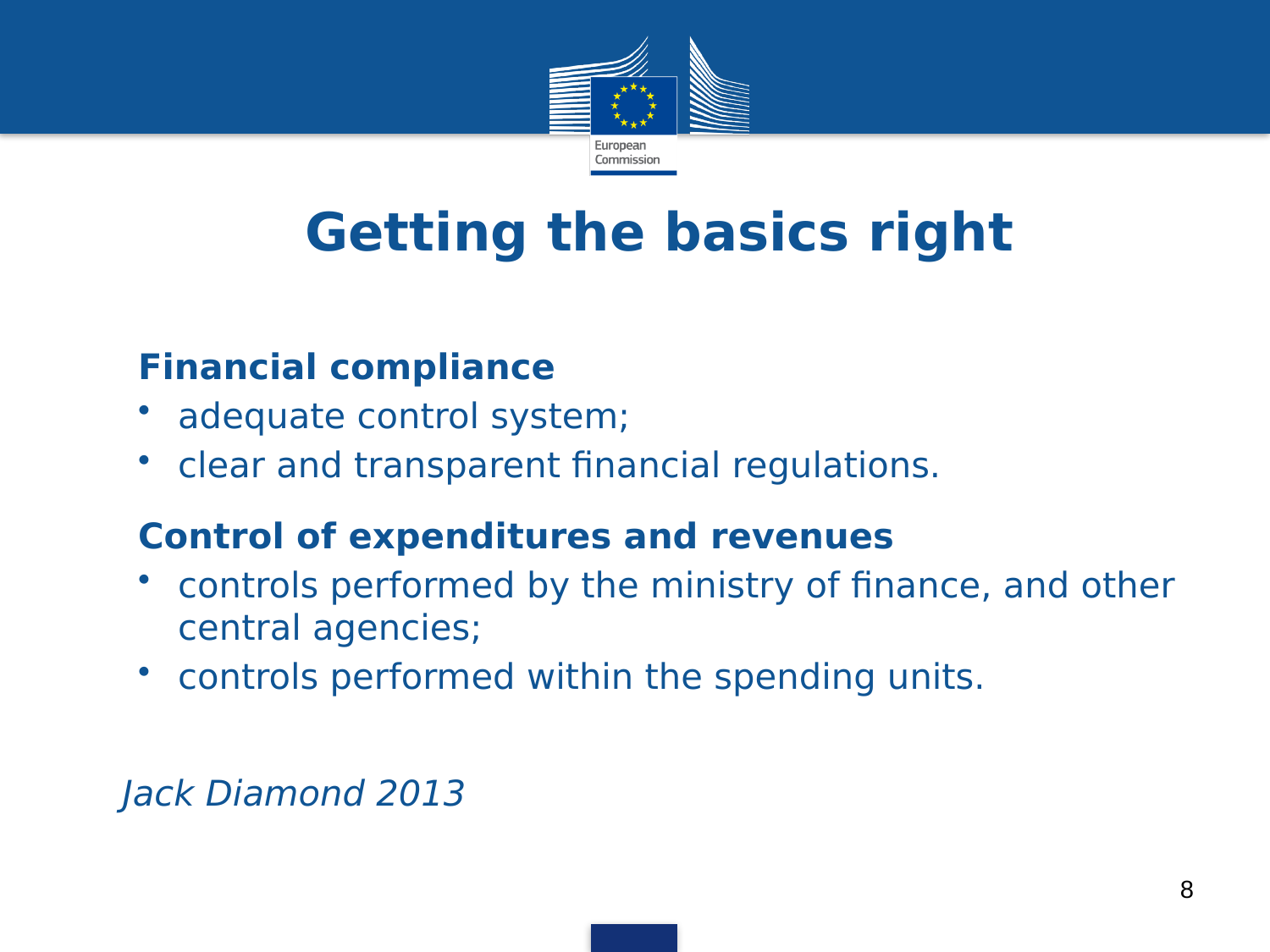

# Getting the basics right
Financial compliance
adequate control system;
clear and transparent financial regulations.
Control of expenditures and revenues
controls performed by the ministry of finance, and other central agencies;
controls performed within the spending units.

Jack Diamond 2013
8